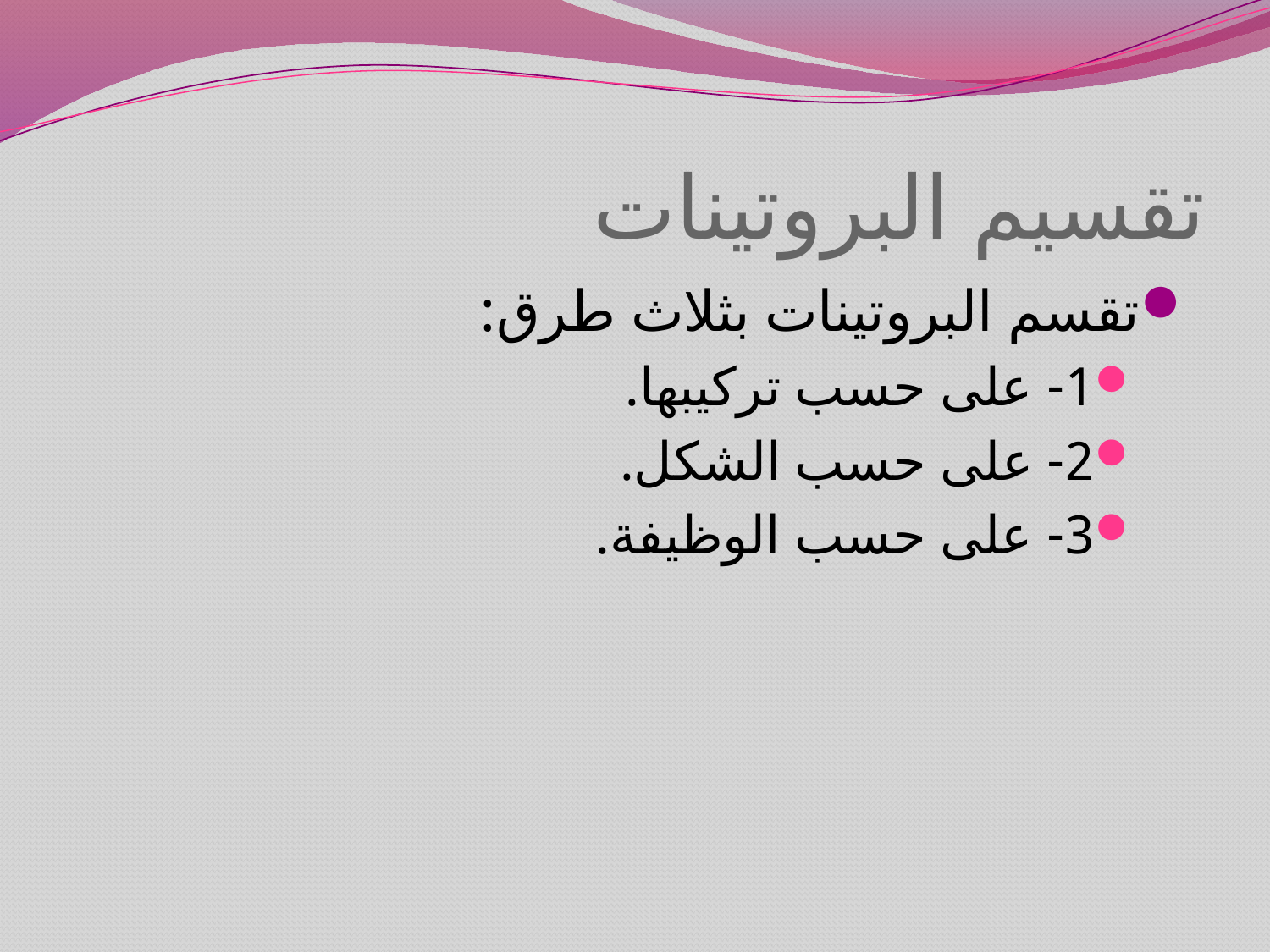

# تقسيم البروتينات
تقسم البروتينات بثلاث طرق:
1- على حسب تركيبها.
2- على حسب الشكل.
3- على حسب الوظيفة.